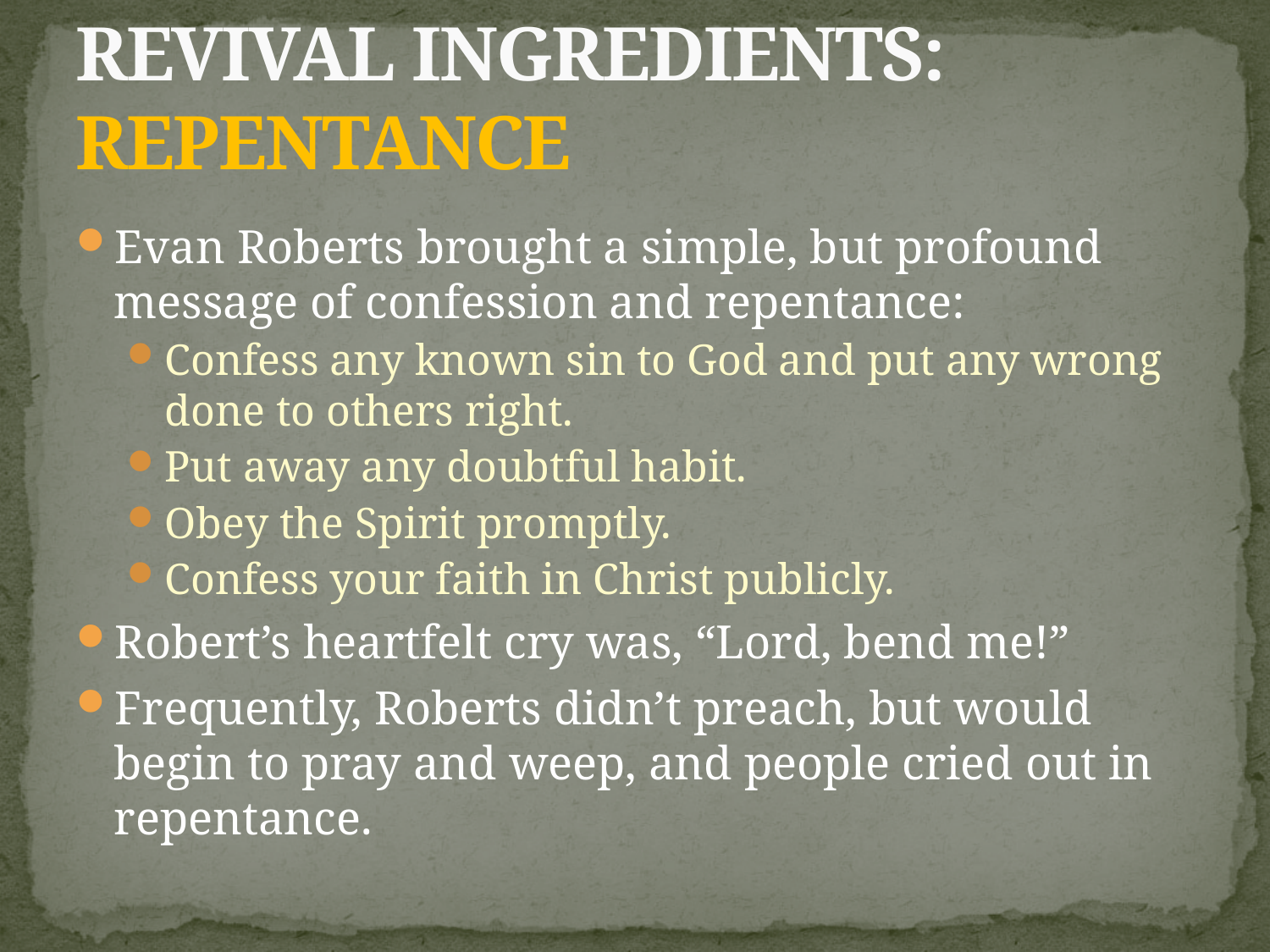

# Revival Ingredients: Repentance
Evan Roberts brought a simple, but profound message of confession and repentance:
Confess any known sin to God and put any wrong done to others right.
Put away any doubtful habit.
Obey the Spirit promptly.
Confess your faith in Christ publicly.
Robert’s heartfelt cry was, “Lord, bend me!”
Frequently, Roberts didn’t preach, but would begin to pray and weep, and people cried out in repentance.